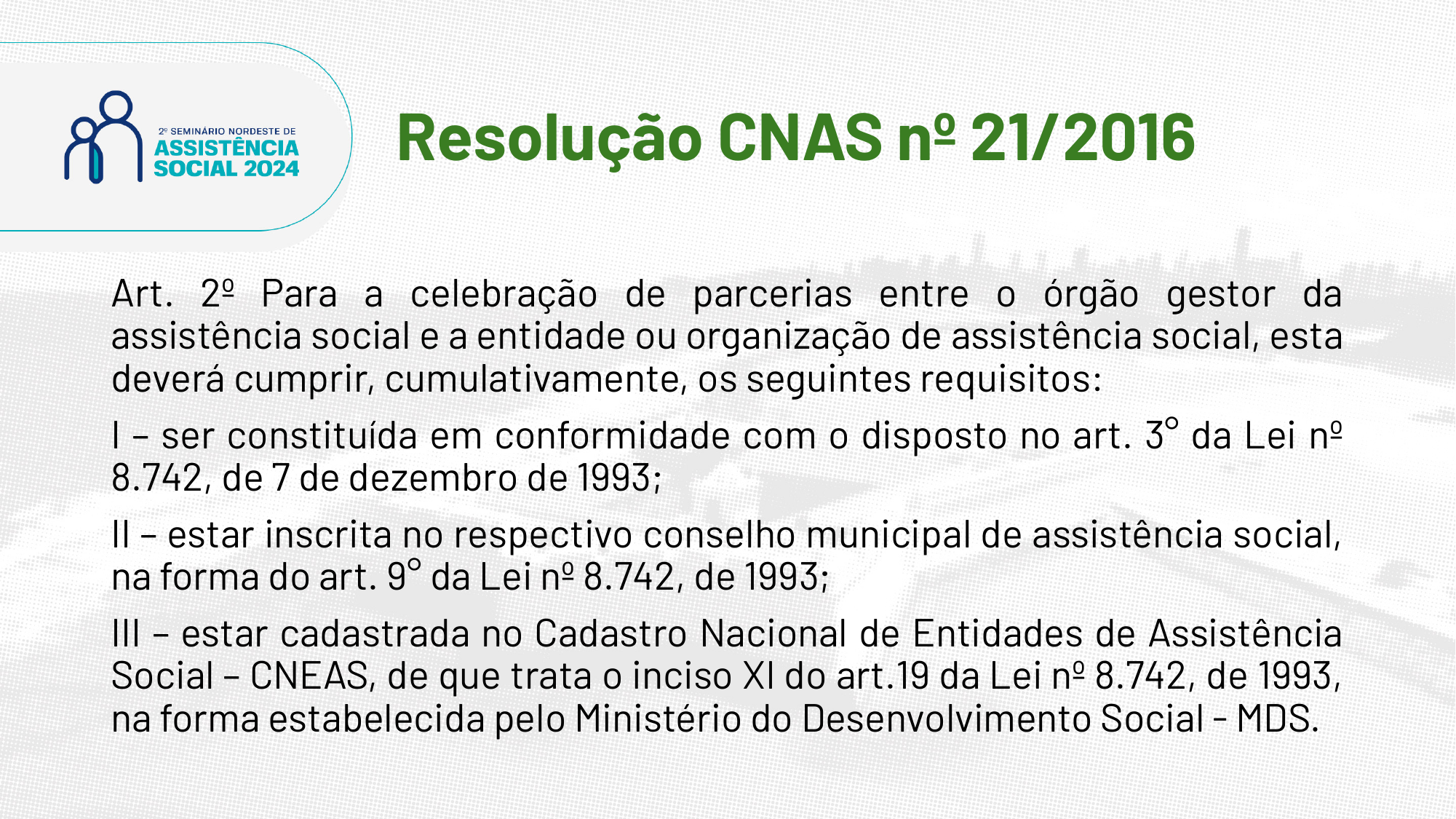

# Resolução CNAS nº 21/2016
Art. 2º Para a celebração de parcerias entre o órgão gestor da assistência social e a entidade ou organização de assistência social, esta deverá cumprir, cumulativamente, os seguintes requisitos:
I – ser constituída em conformidade com o disposto no art. 3° da Lei nº 8.742, de 7 de dezembro de 1993;
II – estar inscrita no respectivo conselho municipal de assistência social, na forma do art. 9° da Lei nº 8.742, de 1993;
III – estar cadastrada no Cadastro Nacional de Entidades de Assistência Social – CNEAS, de que trata o inciso XI do art.19 da Lei nº 8.742, de 1993, na forma estabelecida pelo Ministério do Desenvolvimento Social - MDS.